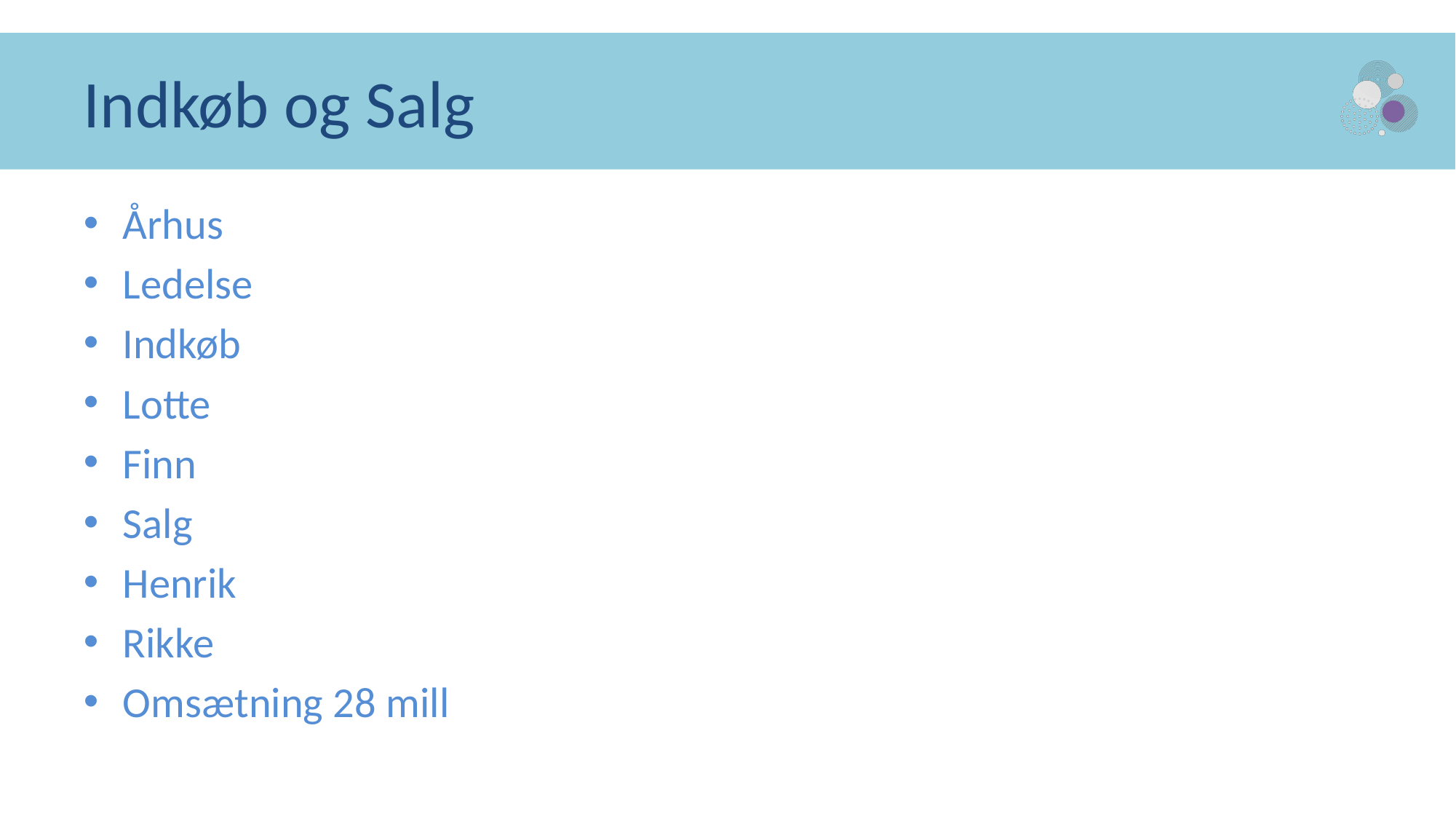

# Indkøb og Salg
Århus
Ledelse
Indkøb
Lotte
Finn
Salg
Henrik
Rikke
Omsætning 28 mill